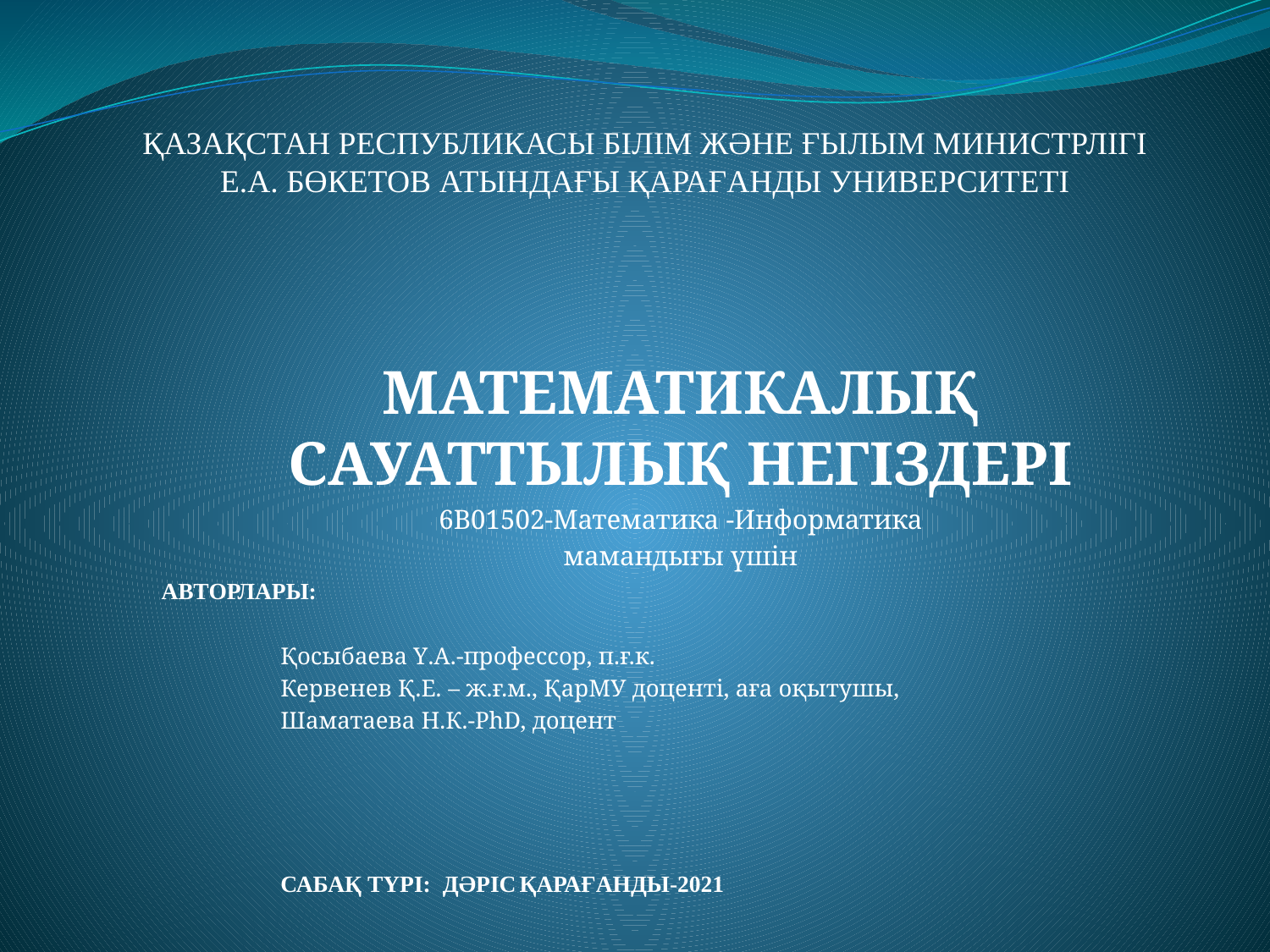

Қазақстан Республикасы білім және ғылым министрлігі
Е.А. Бөкетов атындағы Қарағанды университеті
математикалық сауаттылық негіздері
6В01502-Математика -Информатика
мамандығы үшін
АвторЛАРы:

		Қосыбаева Ү.А.-профессор, п.ғ.к.
		Кервенев Қ.Е. – ж.ғ.м., ҚарМУ доценті, аға оқытушы,
		Шаматаева Н.К.-PhD, доцент

		Сабақ түрі:  дәріс			Қарағанды-2021